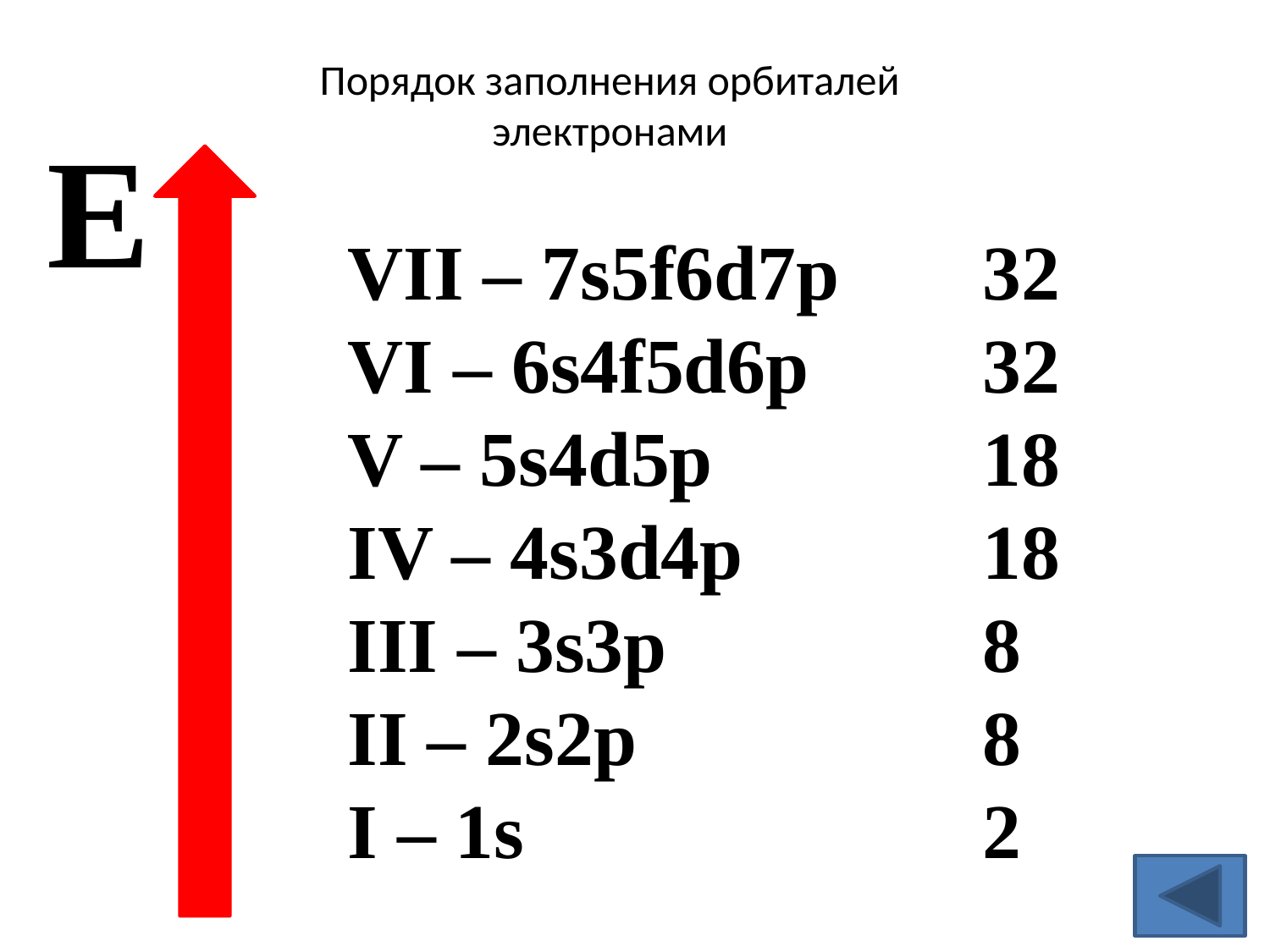

Порядок заполнения орбиталей электронами
Е

VII – 7s5f6d7p		32
VI – 6s4f5d6p		32
V – 5s4d5p			18
IV – 4s3d4p		18
III – 3s3p			8
II – 2s2p			8
I – 1s				2